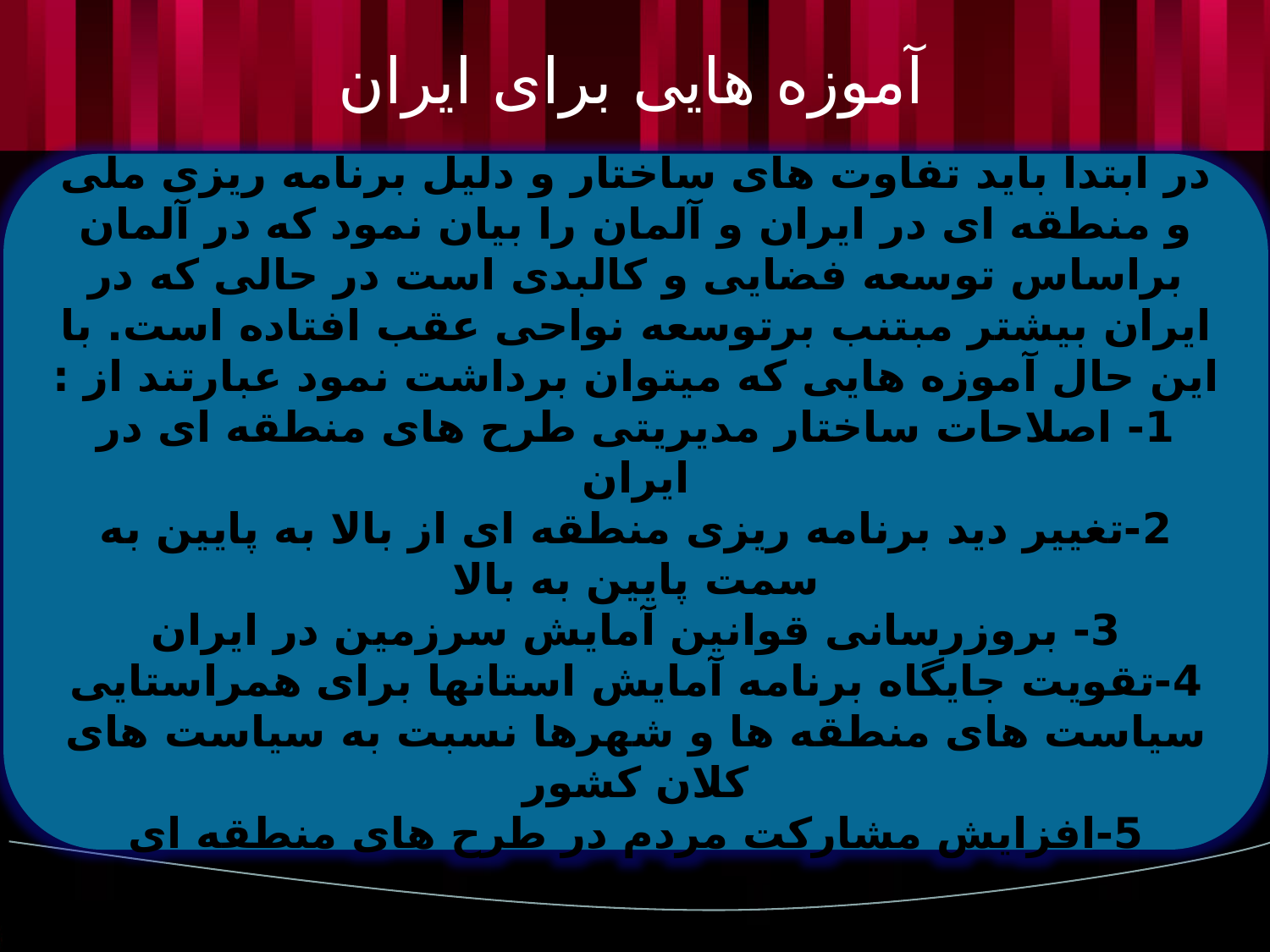

# آموزه هایی برای ایران
در ابتدا باید تفاوت های ساختار و دلیل برنامه ریزی ملی و منطقه ای در ایران و آلمان را بیان نمود که در آلمان براساس توسعه فضایی و کالبدی است در حالی که در ایران بیشتر مبتنب برتوسعه نواحی عقب افتاده است. با این حال آموزه هایی که میتوان برداشت نمود عبارتند از :
1- اصلاحات ساختار مدیریتی طرح های منطقه ای در ایران
2-تغییر دید برنامه ریزی منطقه ای از بالا به پایین به سمت پایین به بالا
3- بروزرسانی قوانین آمایش سرزمین در ایران
4-تقویت جایگاه برنامه آمایش استانها برای همراستایی سیاست های منطقه ها و شهرها نسبت به سیاست های کلان کشور
5-افزایش مشارکت مردم در طرح های منطقه ای